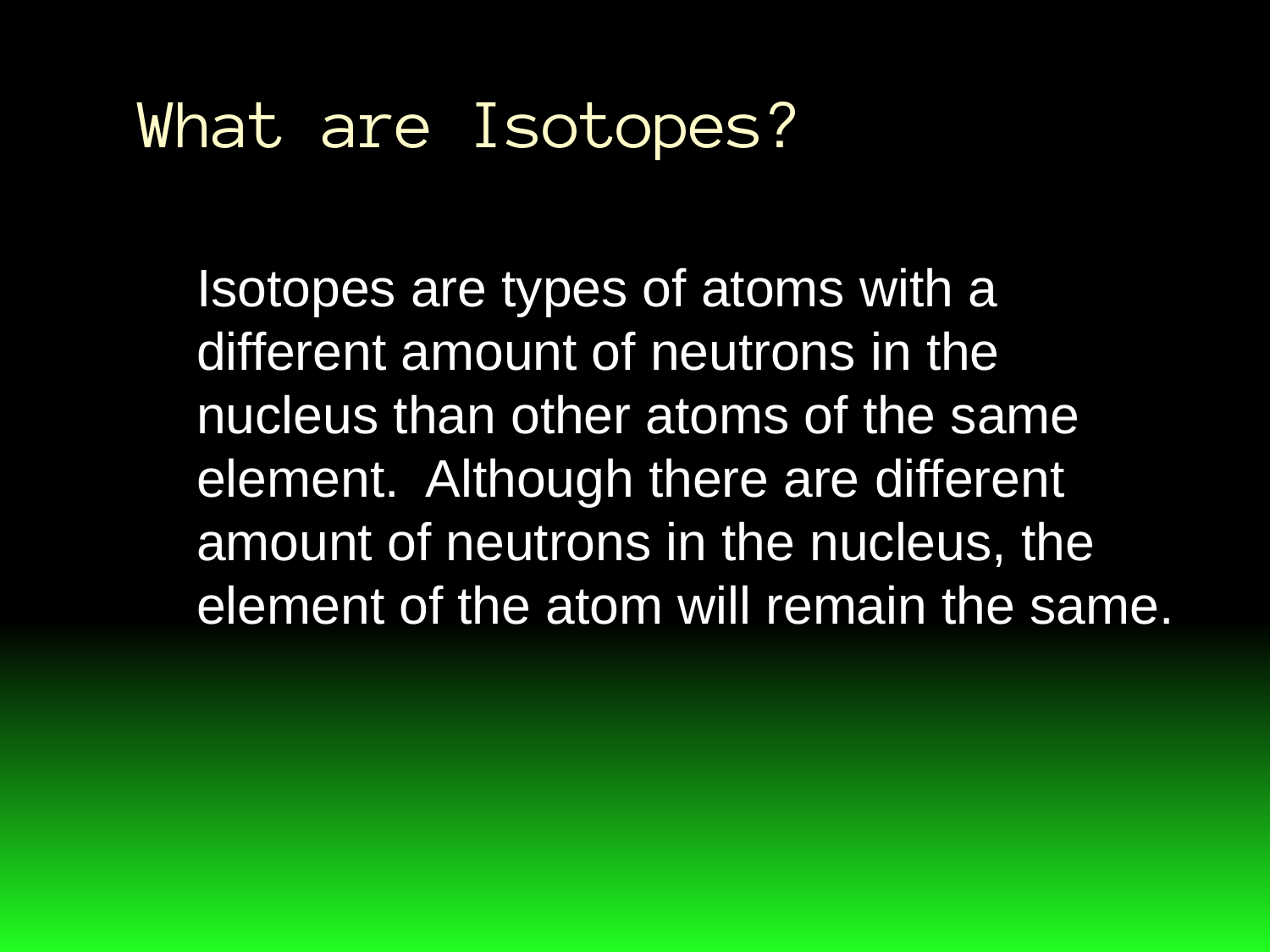

# What are Isotopes?
	Isotopes are types of atoms with a different amount of neutrons in the nucleus than other atoms of the same element.  Although there are different amount of neutrons in the nucleus, the element of the atom will remain the same.